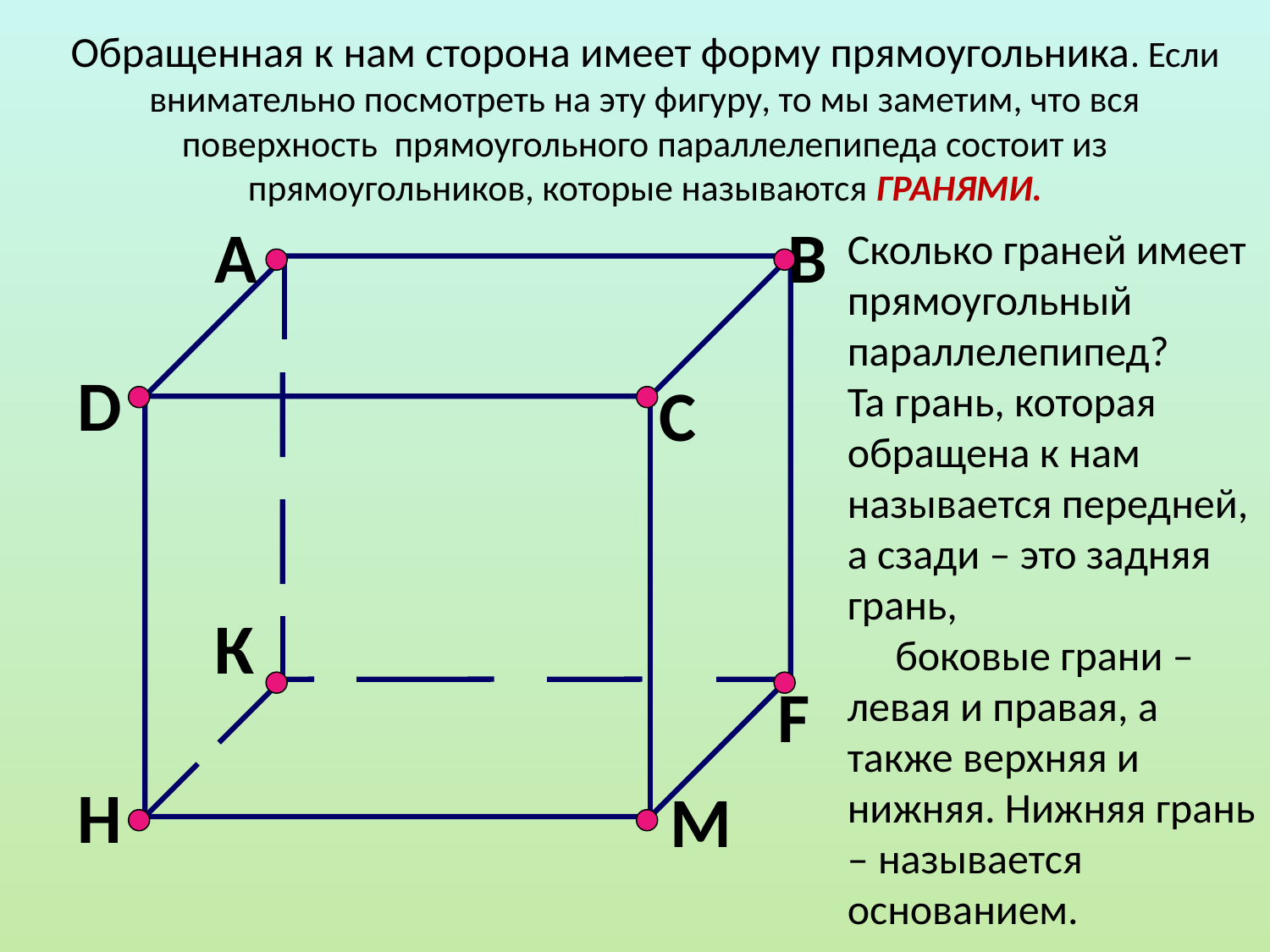

# Обращенная к нам сторона имеет форму прямоугольника. Если внимательно посмотреть на эту фигуру, то мы заметим, что вся поверхность  прямоугольного параллелепипеда состоит из прямоугольников, которые называются ГРАНЯМИ.
A
B
D
C
К
F
H
М
Сколько граней имеет прямоугольный параллелепипед?
Та грань, которая обращена к нам называется передней, а сзади – это задняя грань,
     боковые грани – левая и правая, а также верхняя и нижняя. Нижняя грань – называется основанием.